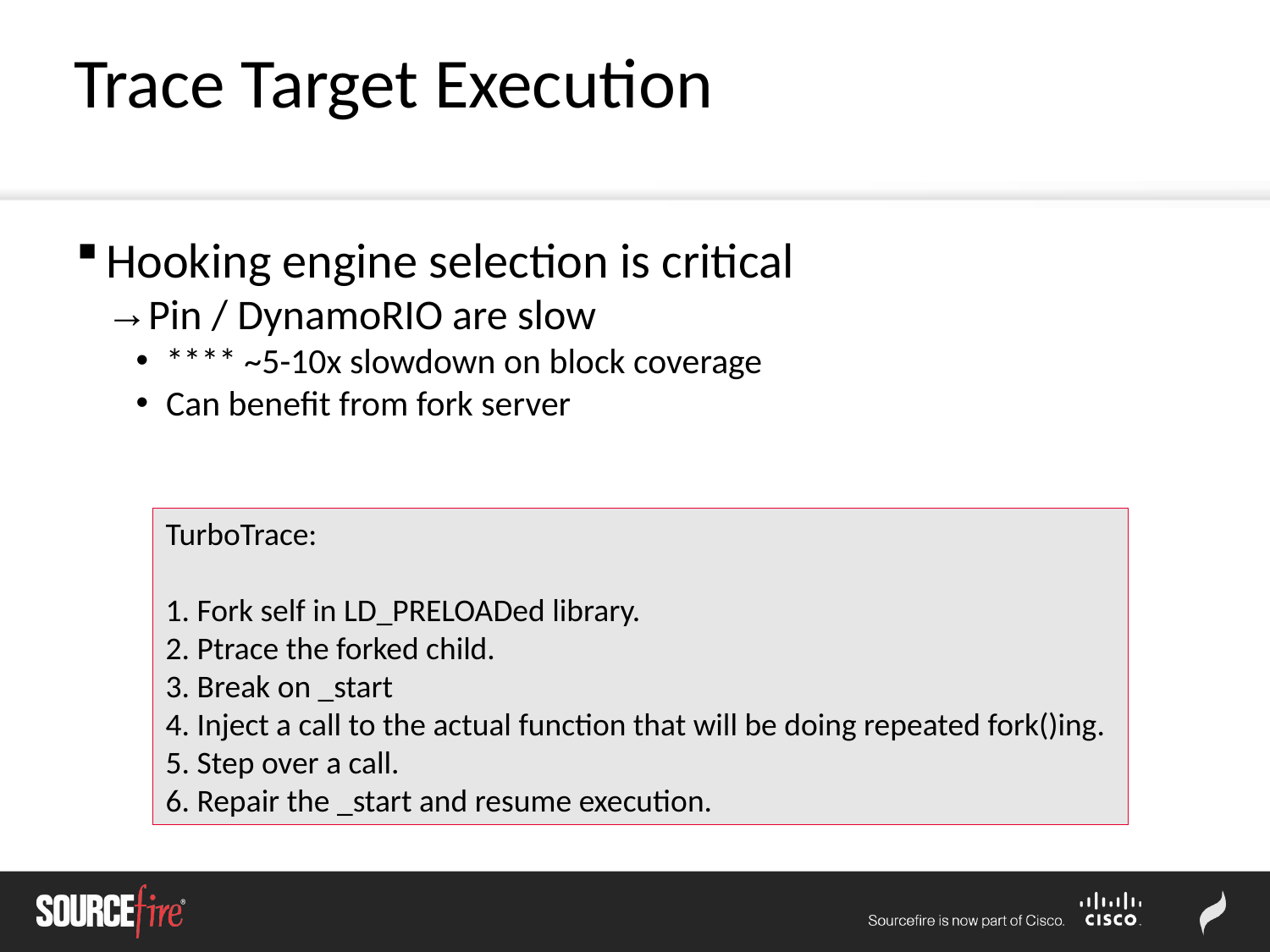

Trace Target Execution
Hooking engine selection is critical
Pin / DynamoRIO are slow
**** ~5-10x slowdown on block coverage
Can benefit from fork server
TurboTrace:

1. Fork self in LD_PRELOADed library.
2. Ptrace the forked child.
3. Break on _start
4. Inject a call to the actual function that will be doing repeated fork()ing.
5. Step over a call.
6. Repair the _start and resume execution.